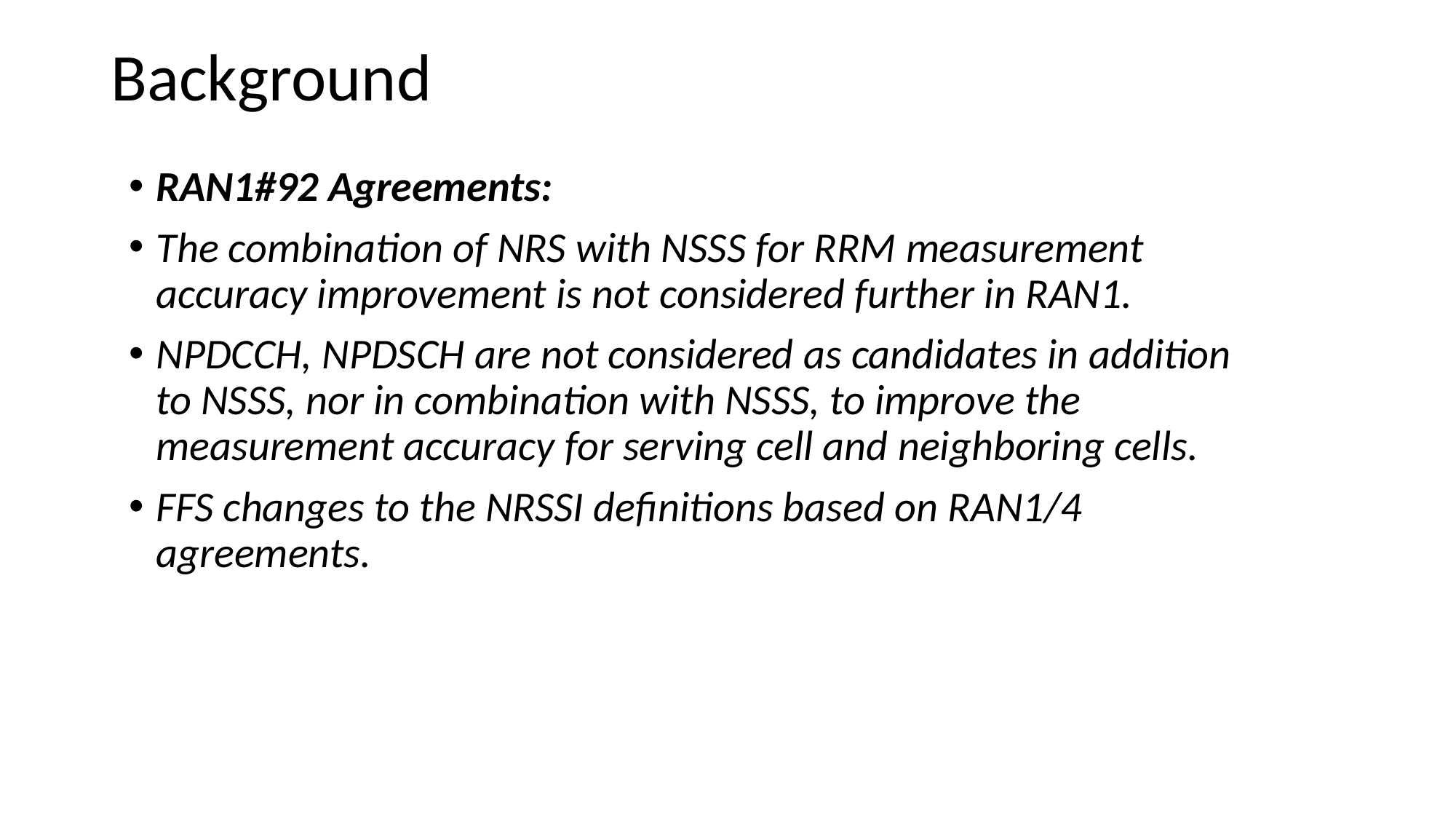

# Background
RAN1#92 Agreements:
The combination of NRS with NSSS for RRM measurement accuracy improvement is not considered further in RAN1.
NPDCCH, NPDSCH are not considered as candidates in addition to NSSS, nor in combination with NSSS, to improve the measurement accuracy for serving cell and neighboring cells.
FFS changes to the NRSSI definitions based on RAN1/4 agreements.